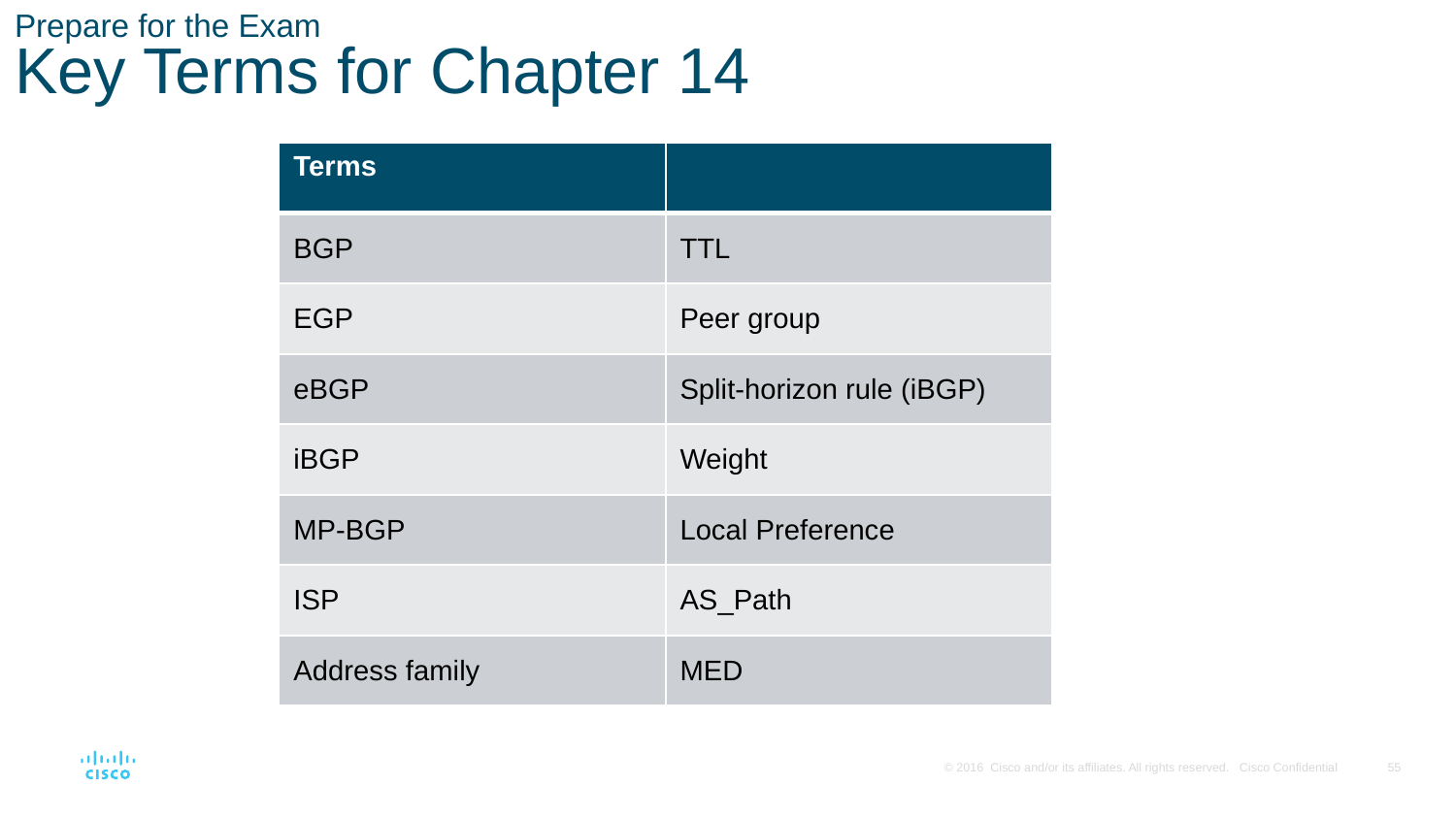

# Prepare for the Exam Key Terms for Chapter 14
| Terms |  |
| --- | --- |
| BGP | TTL |
| EGP | Peer group |
| eBGP | Split-horizon rule (iBGP) |
| iBGP | Weight |
| MP-BGP | Local Preference |
| ISP | AS\_Path |
| Address family | MED |